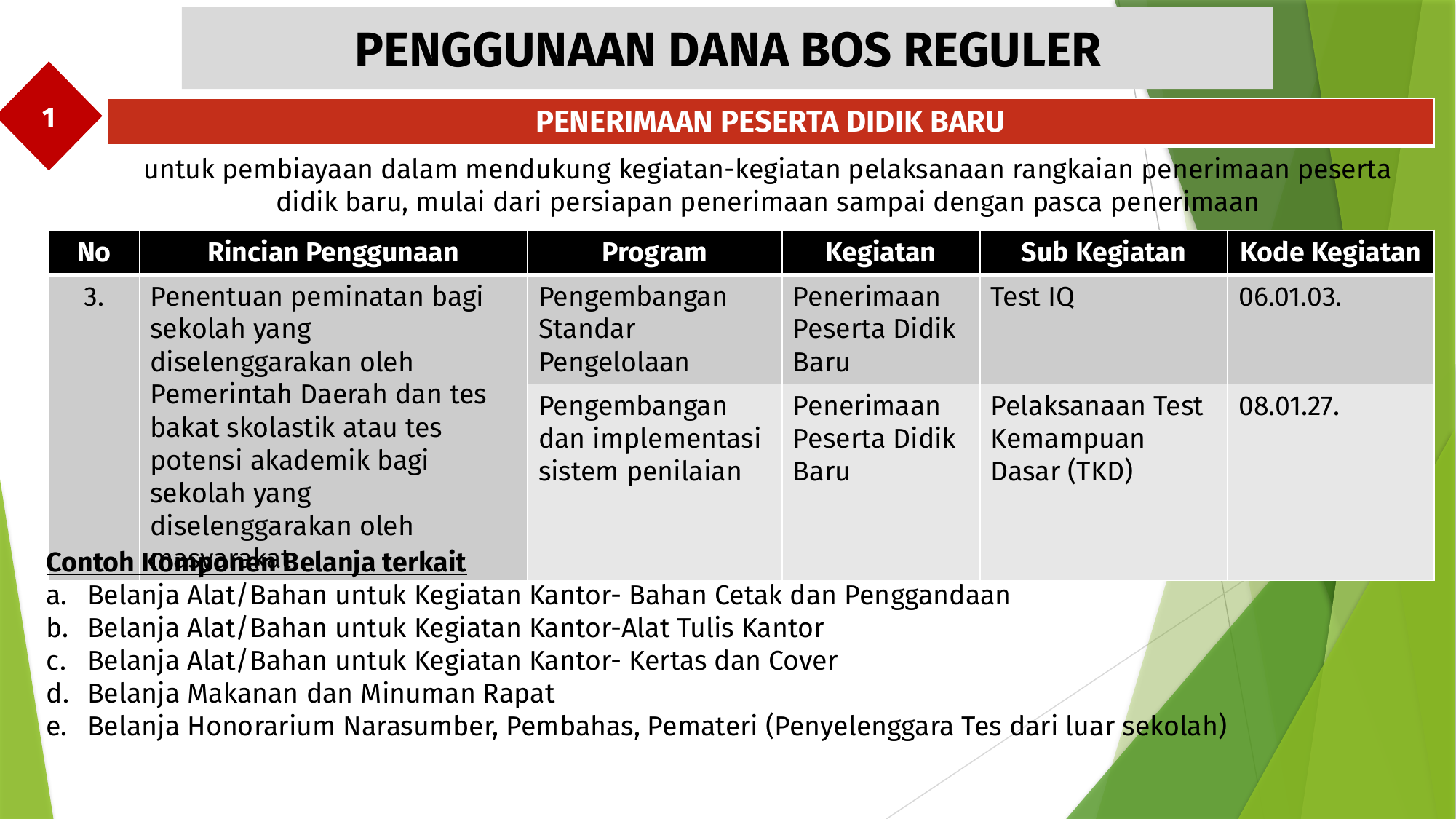

PENGGUNAAN DANA BOS REGULER
1
| PENERIMAAN PESERTA DIDIK BARU |
| --- |
untuk pembiayaan dalam mendukung kegiatan-kegiatan pelaksanaan rangkaian penerimaan peserta didik baru, mulai dari persiapan penerimaan sampai dengan pasca penerimaan
| No | Rincian Penggunaan | Program | Kegiatan | Sub Kegiatan | Kode Kegiatan |
| --- | --- | --- | --- | --- | --- |
| 3. | Penentuan peminatan bagi sekolah yang diselenggarakan oleh Pemerintah Daerah dan tes bakat skolastik atau tes potensi akademik bagi sekolah yang diselenggarakan oleh masyarakat | Pengembangan Standar Pengelolaan | Penerimaan Peserta Didik Baru | Test IQ | 06.01.03. |
|  |  | Pengembangan dan implementasi sistem penilaian | Penerimaan Peserta Didik Baru | Pelaksanaan Test Kemampuan Dasar (TKD) | 08.01.27. |
Contoh Komponen Belanja terkait
Belanja Alat/Bahan untuk Kegiatan Kantor- Bahan Cetak dan Penggandaan
Belanja Alat/Bahan untuk Kegiatan Kantor-Alat Tulis Kantor
Belanja Alat/Bahan untuk Kegiatan Kantor- Kertas dan Cover
Belanja Makanan dan Minuman Rapat
Belanja Honorarium Narasumber, Pembahas, Pemateri (Penyelenggara Tes dari luar sekolah)